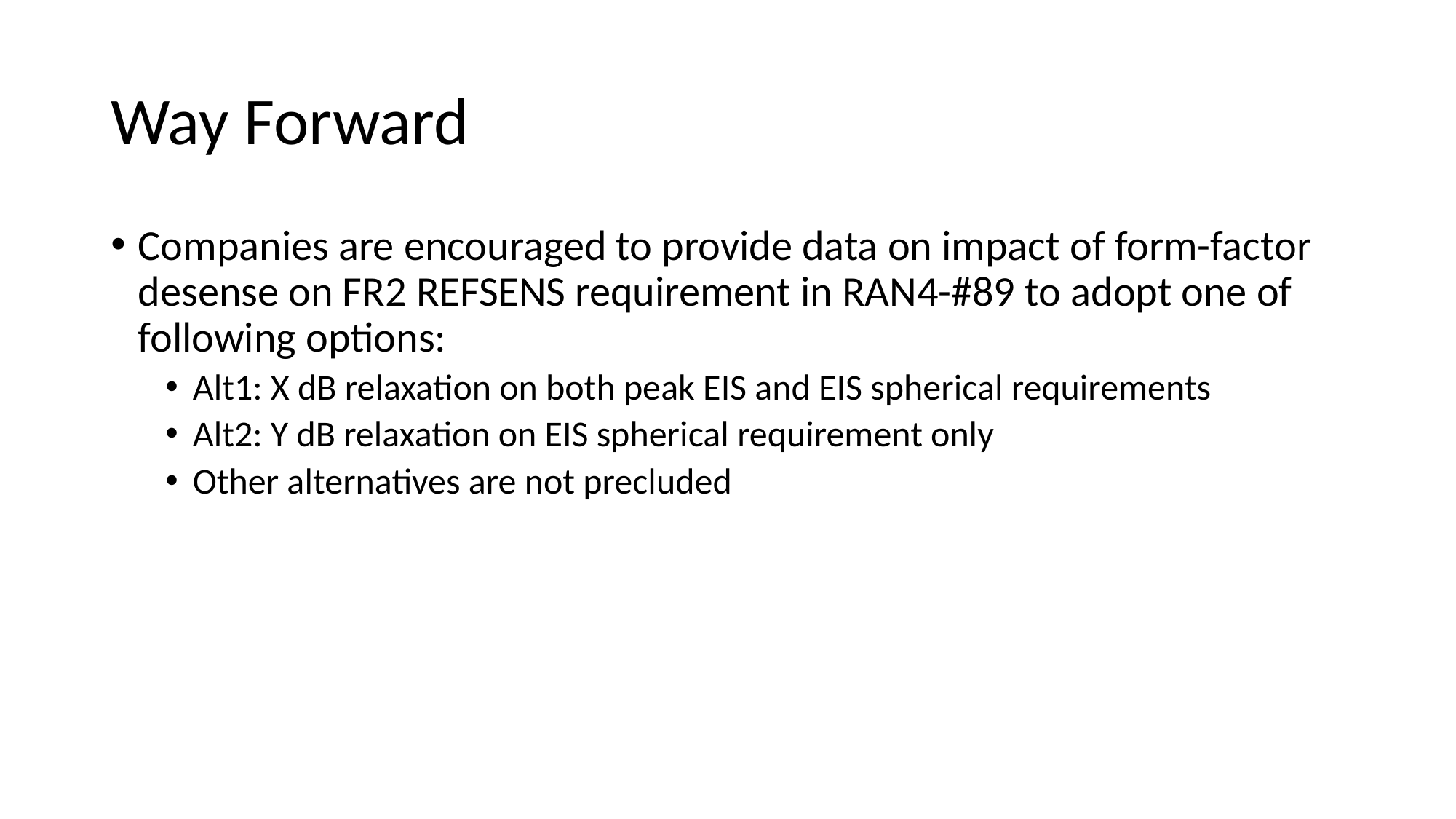

# Way Forward
Companies are encouraged to provide data on impact of form-factor desense on FR2 REFSENS requirement in RAN4-#89 to adopt one of following options:
Alt1: X dB relaxation on both peak EIS and EIS spherical requirements
Alt2: Y dB relaxation on EIS spherical requirement only
Other alternatives are not precluded